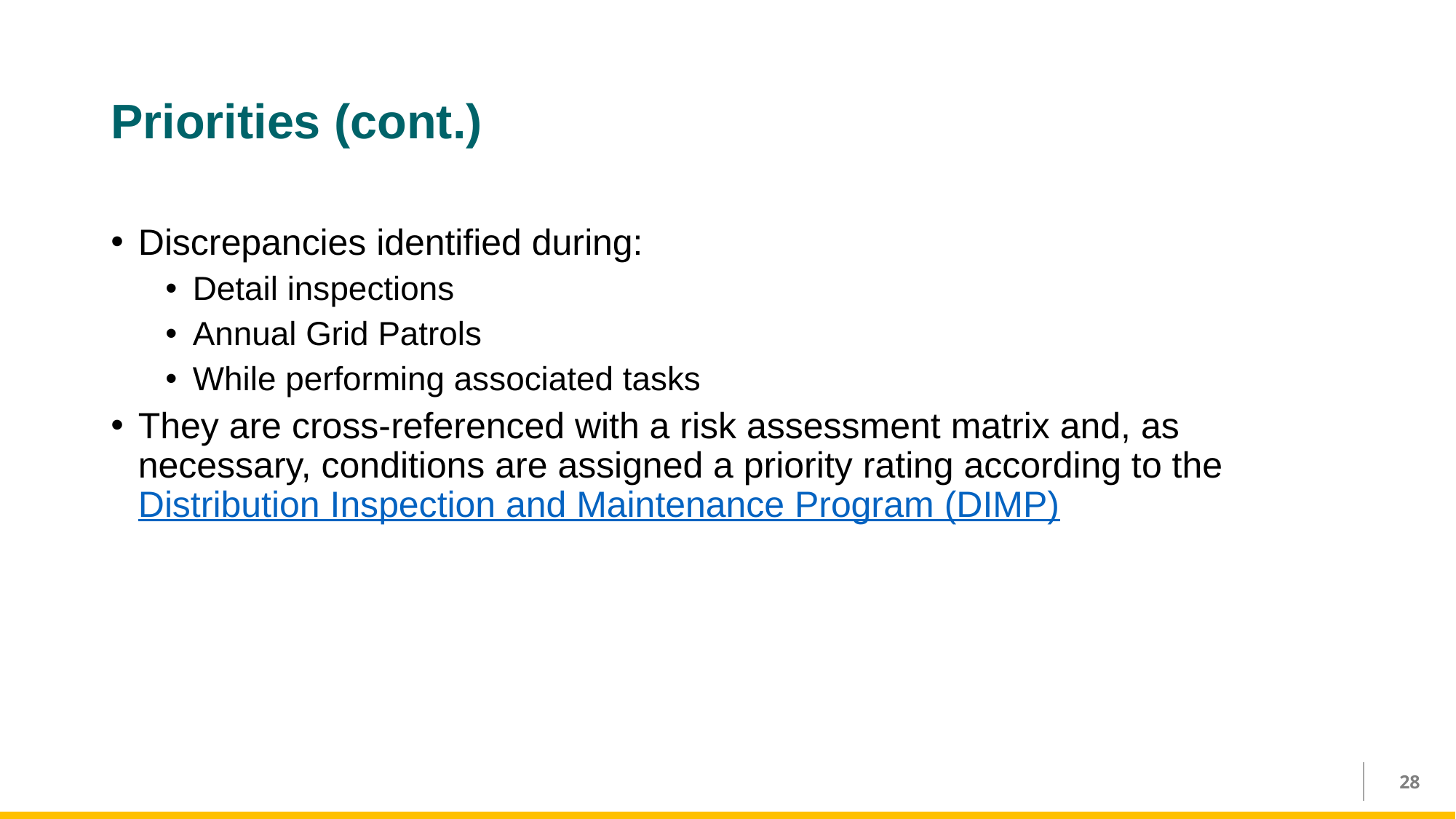

# Priorities (cont.)
Discrepancies identified during:
Detail inspections
Annual Grid Patrols
While performing associated tasks
They are cross-referenced with a risk assessment matrix and, as necessary, conditions are assigned a priority rating according to the Distribution Inspection and Maintenance Program (DIMP)